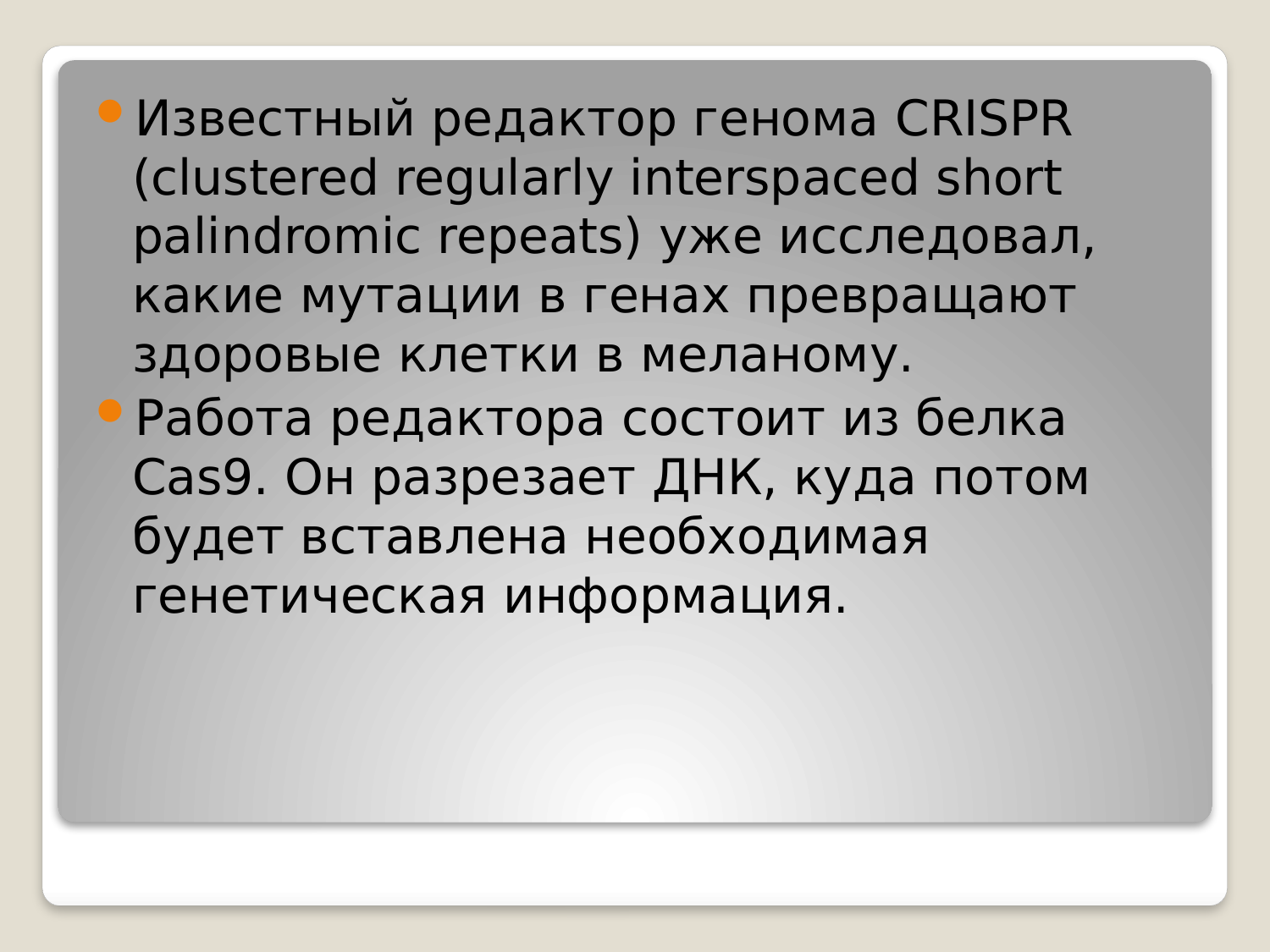

Известный редактор генома CRISPR (clustered regularly interspaced short palindromic repeats) уже исследовал, какие мутации в генах превращают здоровые клетки в меланому.
Работа редактора состоит из белка Cas9. Он разрезает ДНК, куда потом будет вставлена ​​необходимая генетическая информация.
#